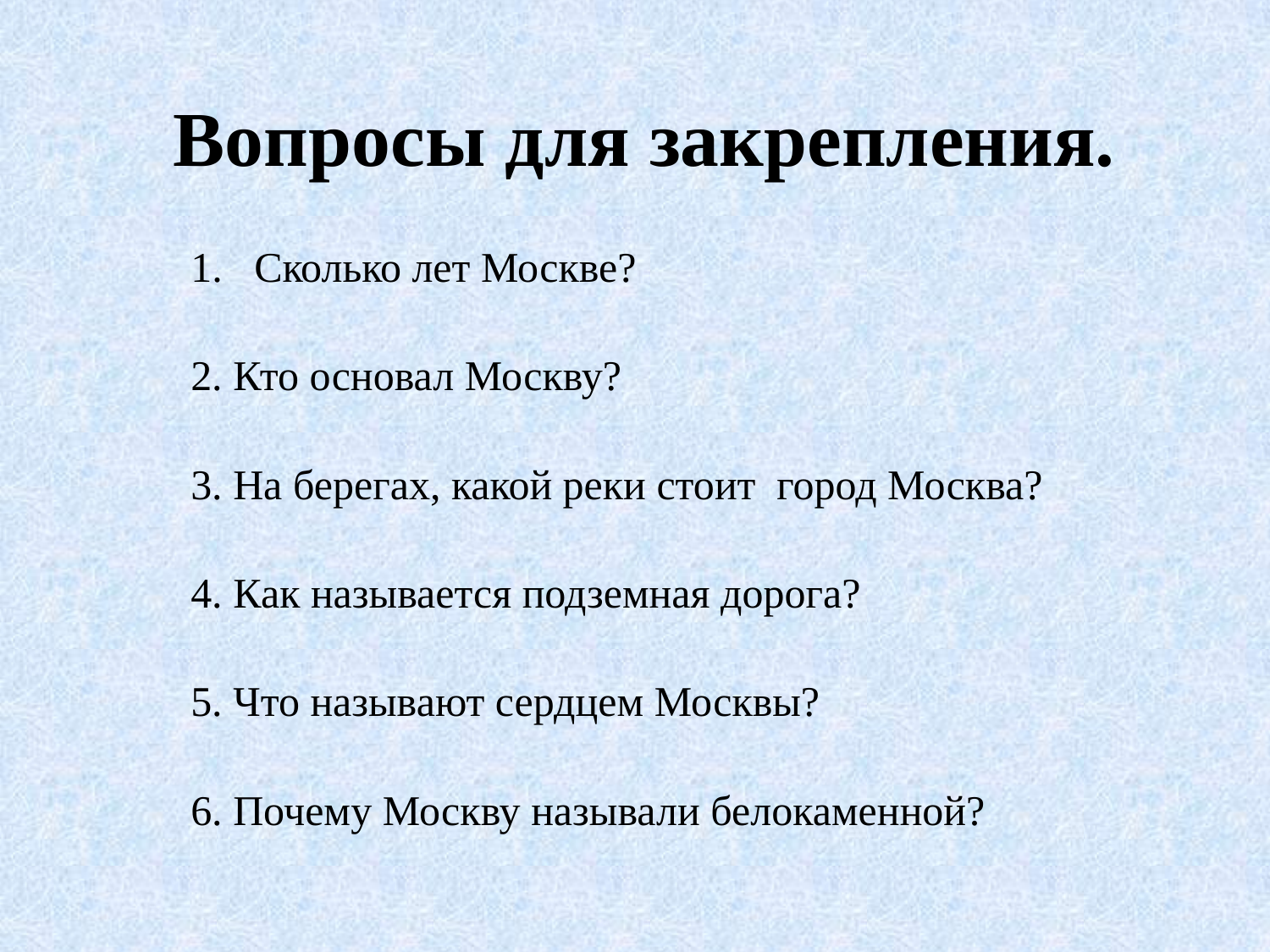

Вопросы для закрепления.

Сколько лет Москве?

2. Кто основал Москву?

3. На берегах, какой реки стоит  город Москва?

4. Как называется подземная дорога?

5. Что называют сердцем Москвы?

6. Почему Москву называли белокаменной?